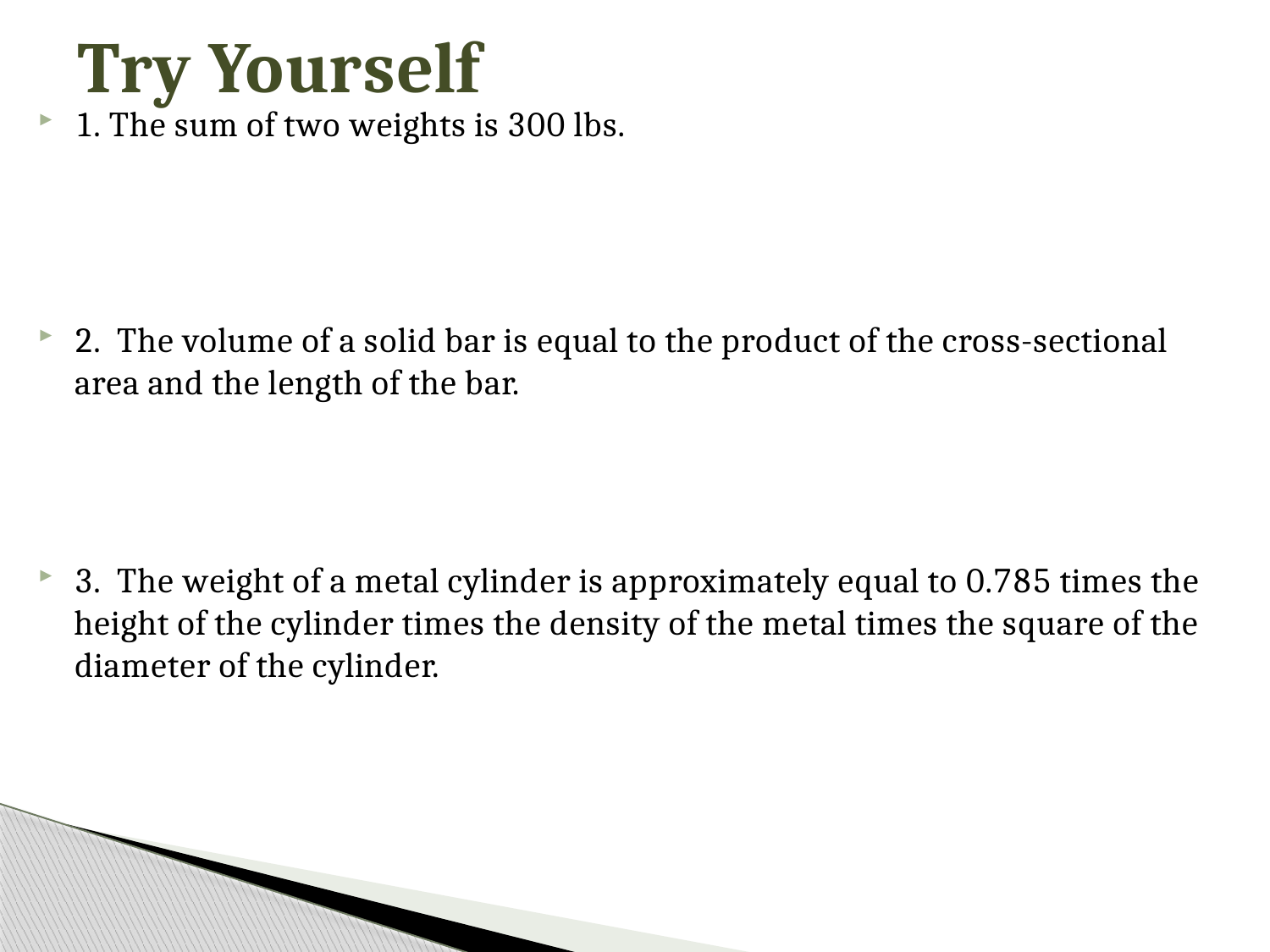

# Try Yourself
1. The sum of two weights is 300 lbs.

2.  The volume of a solid bar is equal to the product of the cross-sectional area and the length of the bar.

3.  The weight of a metal cylinder is approximately equal to 0.785 times the height of the cylinder times the density of the metal times the square of the diameter of the cylinder.